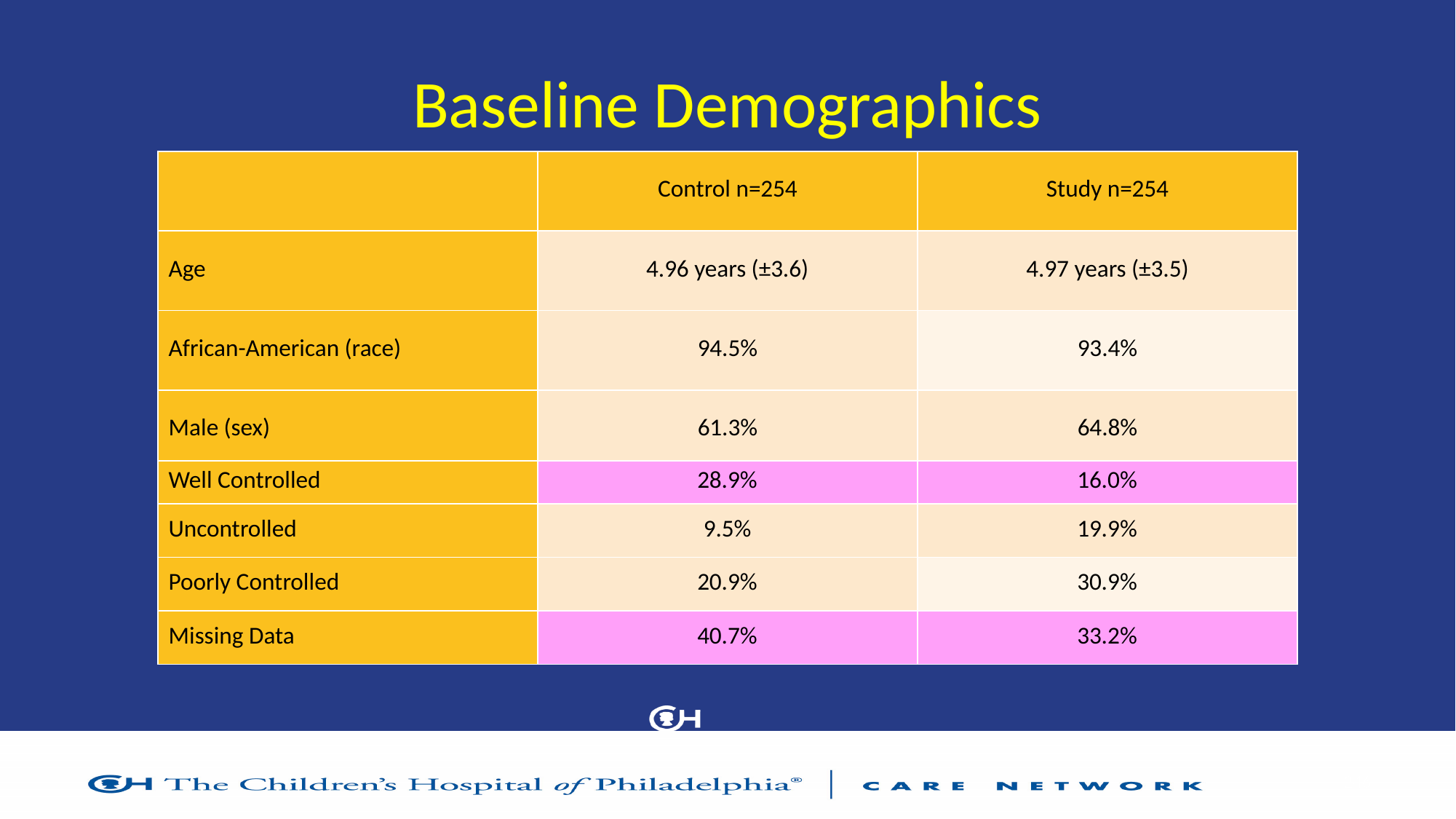

# Baseline Demographics
|  | Control n=254 | Study n=254 |
| --- | --- | --- |
| Age | 4.96 years (±3.6) | 4.97 years (±3.5) |
| African-American (race) | 94.5% | 93.4% |
| Male (sex) | 61.3% | 64.8% |
| Well Controlled | 28.9% | 16.0% |
| --- | --- | --- |
| Uncontrolled | 9.5% | 19.9% |
| Poorly Controlled | 20.9% | 30.9% |
| Missing Data | 40.7% | 33.2% |
246